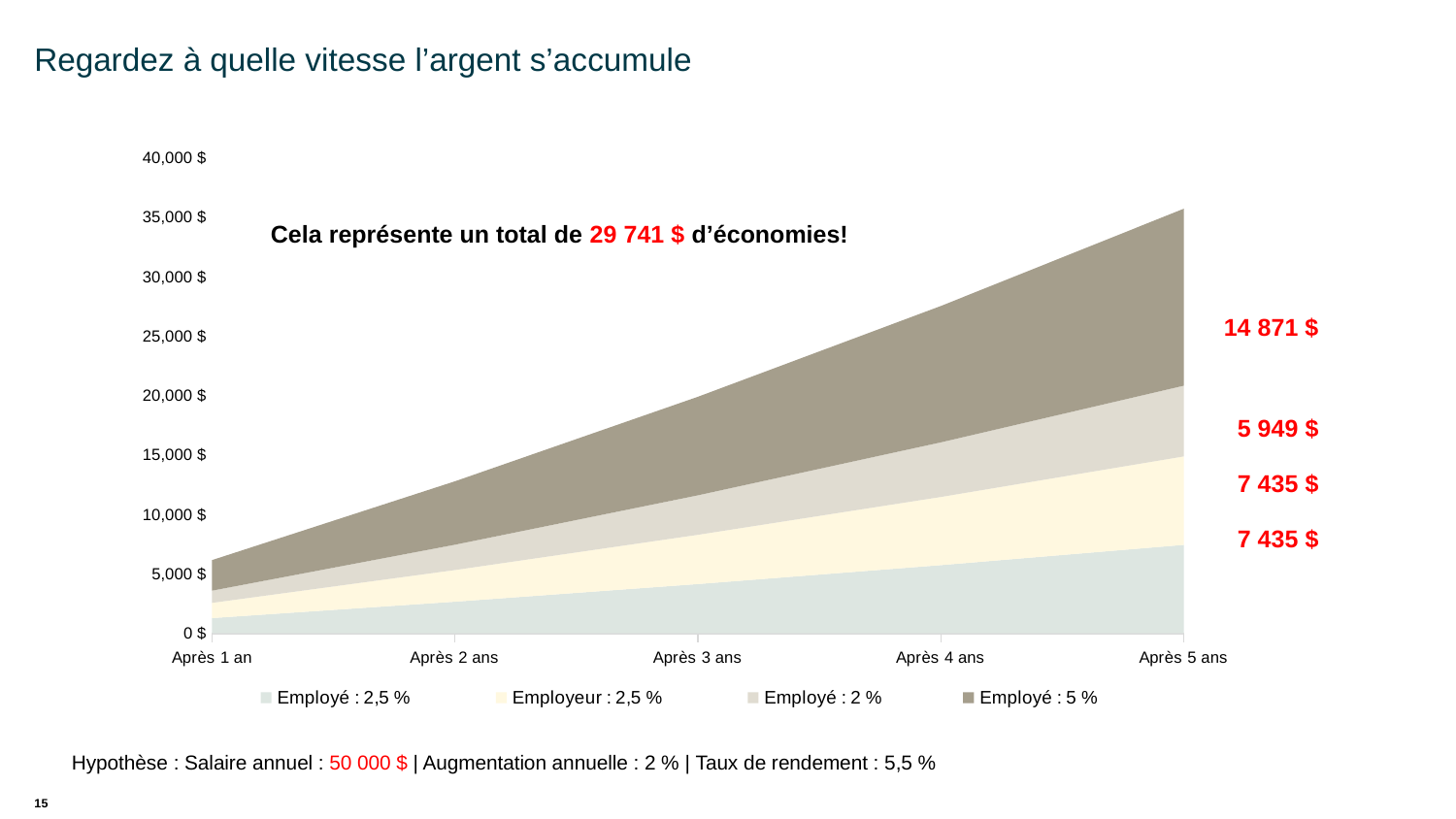

Regardez à quelle vitesse l’argent s’accumule

### Chart

| Category | Employé : 2,5 %  | Employeur : 2,5 %  | Employé : 2 % | Employé : 5 % |
|---|---|---|---|---|
| Après 1 an | 1283.0 | 1283.0 | 1026.0 | 2565.0 |
| Après 2 ans | 2662.0 | 2662.0 | 2129.43 | 5323.075 |
| Après 3 ans | 4143.0 | 4143.0 | 3314.5486499999997 | 8284.844125 |
| Après 4 ans | 5732.0 | 5732.0 | 4585.848825749999 | 11463.510551874999 |
| Après 5 ans | 7435.0 | 7435.0 | 5949.070511166249 | 14871.003632228123 |
Cela représente un total de 29 741 $ d’économies!
14 871 $
5 949 $
7 435 $
7 435 $
Hypothèse : Salaire annuel : 50 000 $ | Augmentation annuelle : 2 % | Taux de rendement : 5,5 %
15